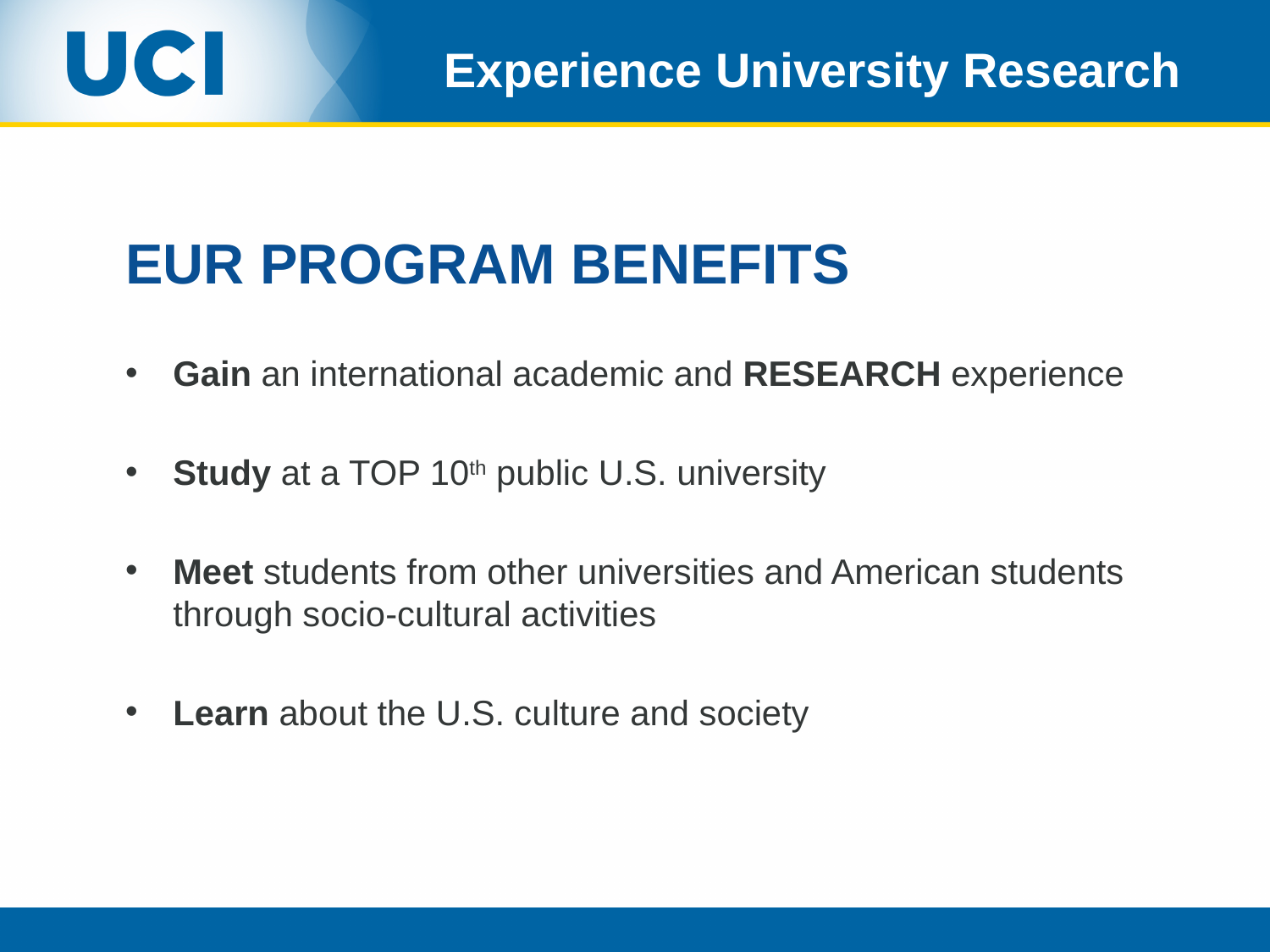

# Experience University Research
EUR PROGRAM BENEFITS

Gain an international academic and RESEARCH experience

Study at a TOP 10th public U.S. university

Meet students from other universities and American students through socio-cultural activities

Learn about the U.S. culture and society